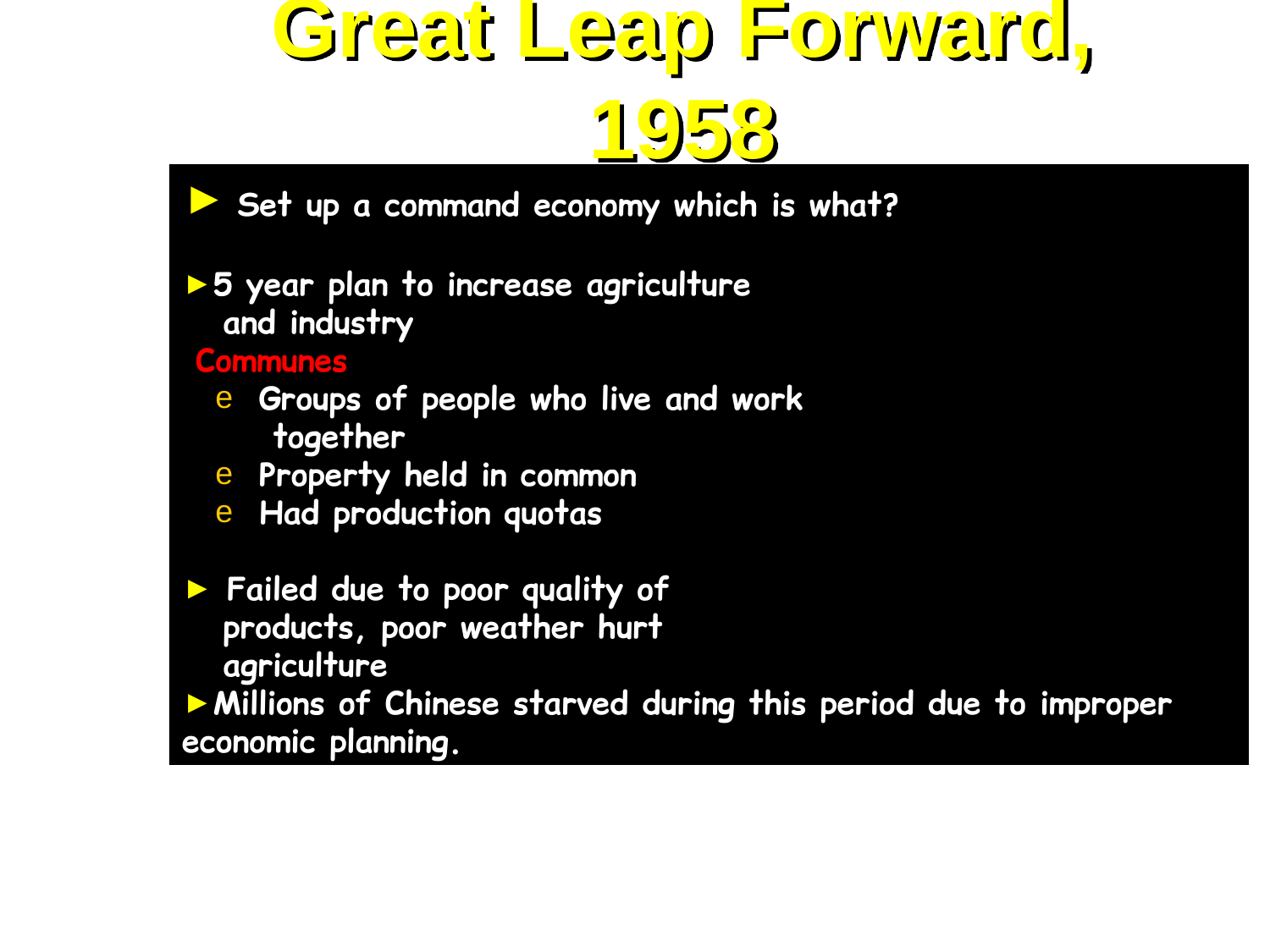

# Great Leap Forward, 1958
 Set up a command economy which is what?

5 year plan to increase agriculture
   and industry
 Communes
 Groups of people who live and work
  together
 Property held in common
 Had production quotas
 Failed due to poor quality of
   products, poor weather hurt
   agriculture
Millions of Chinese starved during this period due to improper economic planning.